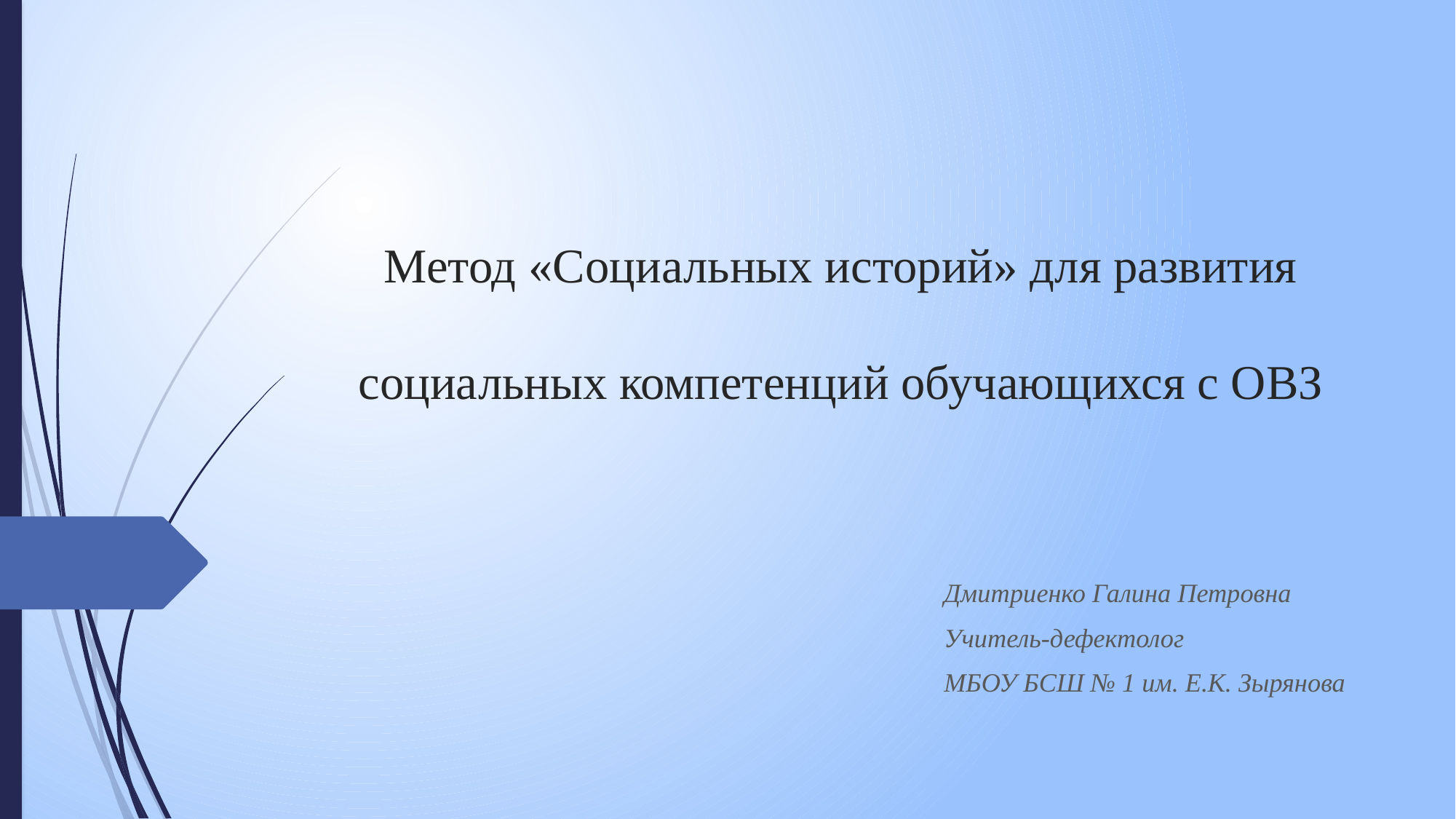

# Метод «Социальных историй» для развития социальных компетенций обучающихся с ОВЗ
Дмитриенко Галина Петровна
Учитель-дефектолог
МБОУ БСШ № 1 им. Е.К. Зырянова